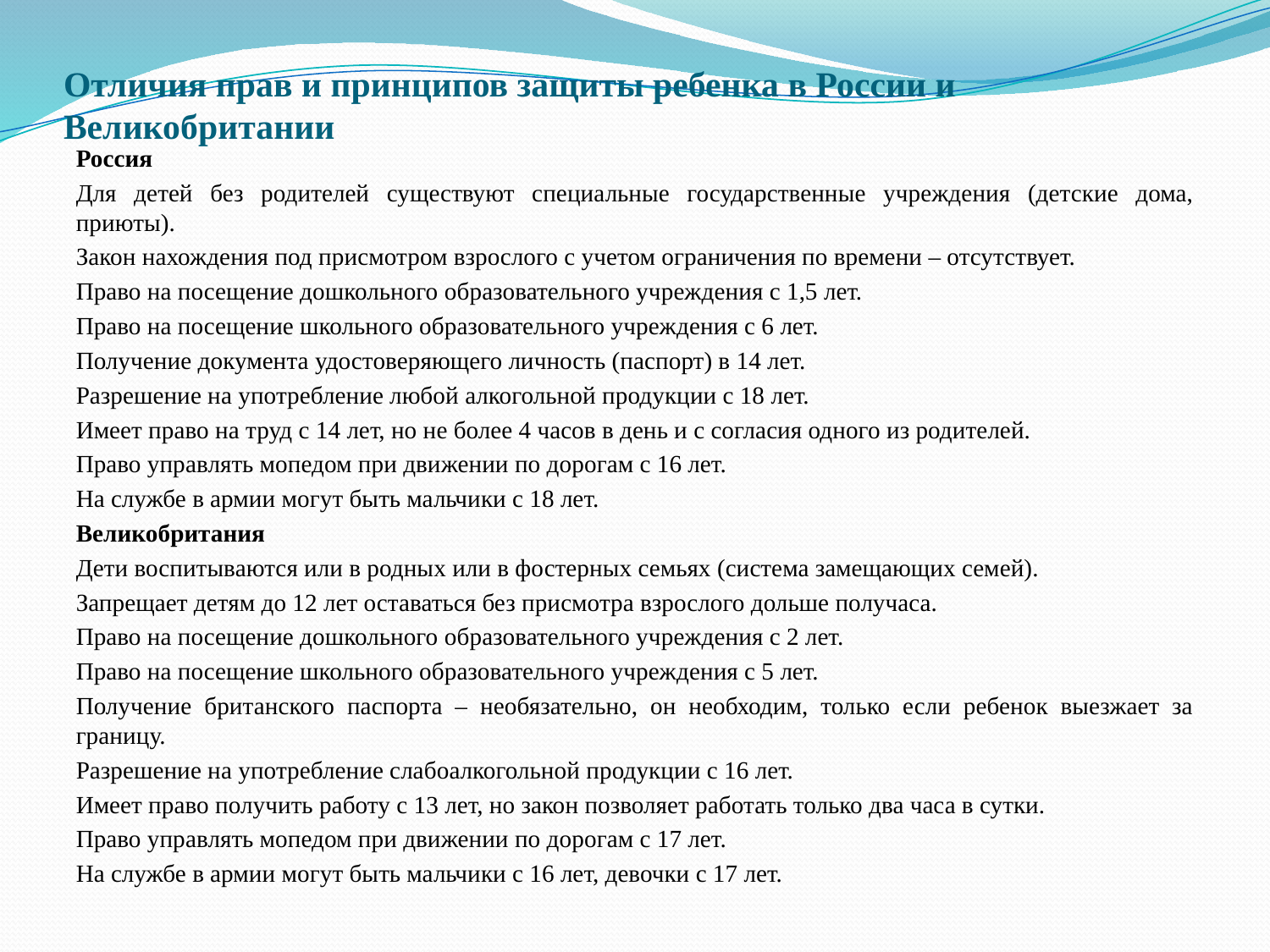

# Отличия прав и принципов защиты ребенка в России и Великобритании
Россия
Для детей без родителей существуют специальные государственные учреждения (детские дома, приюты).
Закон нахождения под присмотром взрослого с учетом ограничения по времени – отсутствует.
Право на посещение дошкольного образовательного учреждения с 1,5 лет.
Право на посещение школьного образовательного учреждения с 6 лет.
Получение документа удостоверяющего личность (паспорт) в 14 лет.
Разрешение на употребление любой алкогольной продукции с 18 лет.
Имеет право на труд с 14 лет, но не более 4 часов в день и с согласия одного из родителей.
Право управлять мопедом при движении по дорогам с 16 лет.
На службе в армии могут быть мальчики с 18 лет.
Великобритания
Дети воспитываются или в родных или в фостерных семьях (система замещающих семей).
Запрещает детям до 12 лет оставаться без присмотра взрослого дольше получаса.
Право на посещение дошкольного образовательного учреждения с 2 лет.
Право на посещение школьного образовательного учреждения с 5 лет.
Получение британского паспорта – необязательно, он необходим, только если ребенок выезжает за границу.
Разрешение на употребление слабоалкогольной продукции с 16 лет.
Имеет право получить работу с 13 лет, но закон позволяет работать только два часа в сутки.
Право управлять мопедом при движении по дорогам с 17 лет.
На службе в армии могут быть мальчики с 16 лет, девочки с 17 лет.